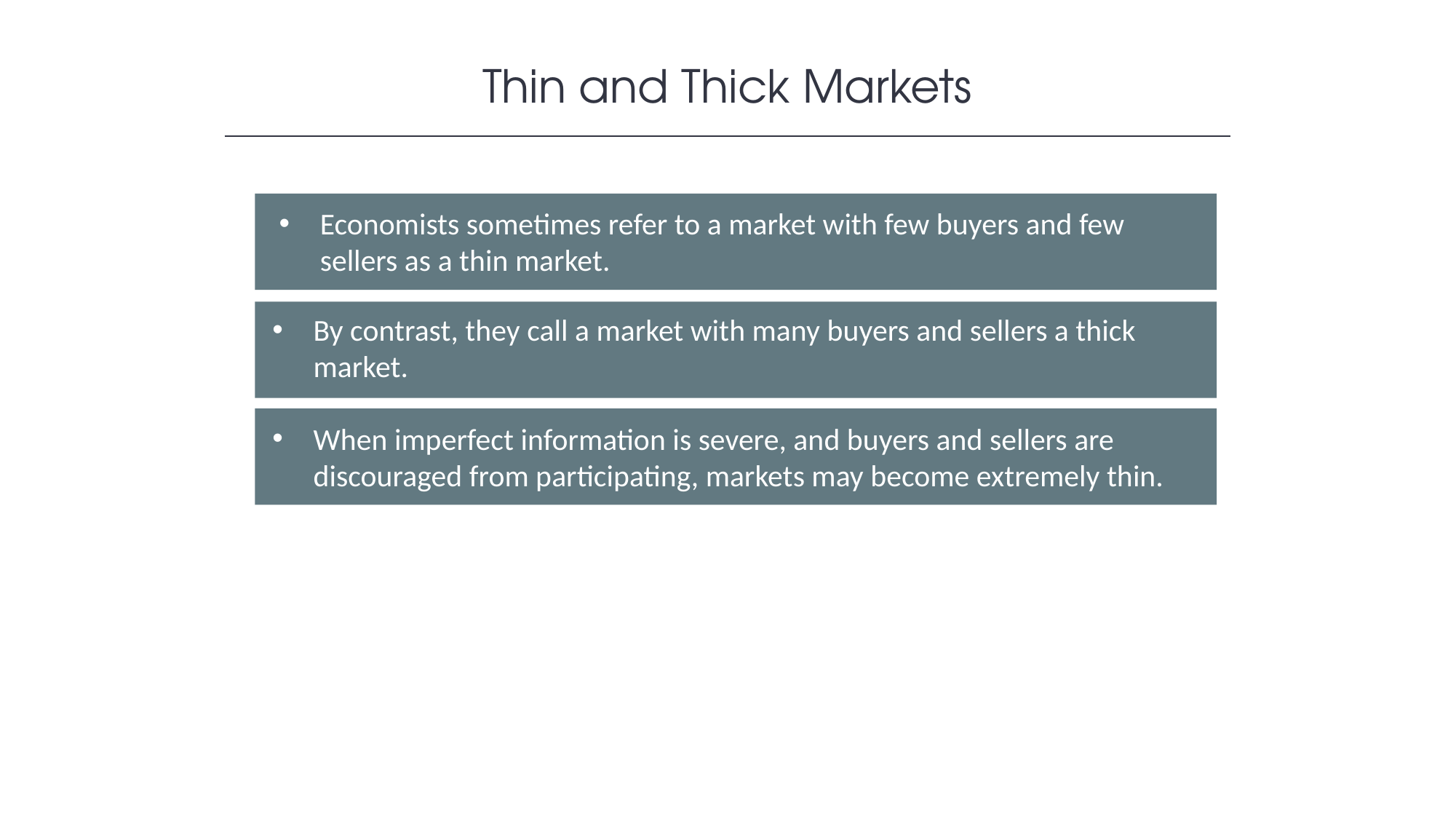

Thin and Thick Markets

Economists sometimes refer to a market with few buyers and few sellers as a thin market.

By contrast, they call a market with many buyers and sellers a thick market.

When imperfect information is severe, and buyers and sellers are discouraged from participating, markets may become extremely thin.